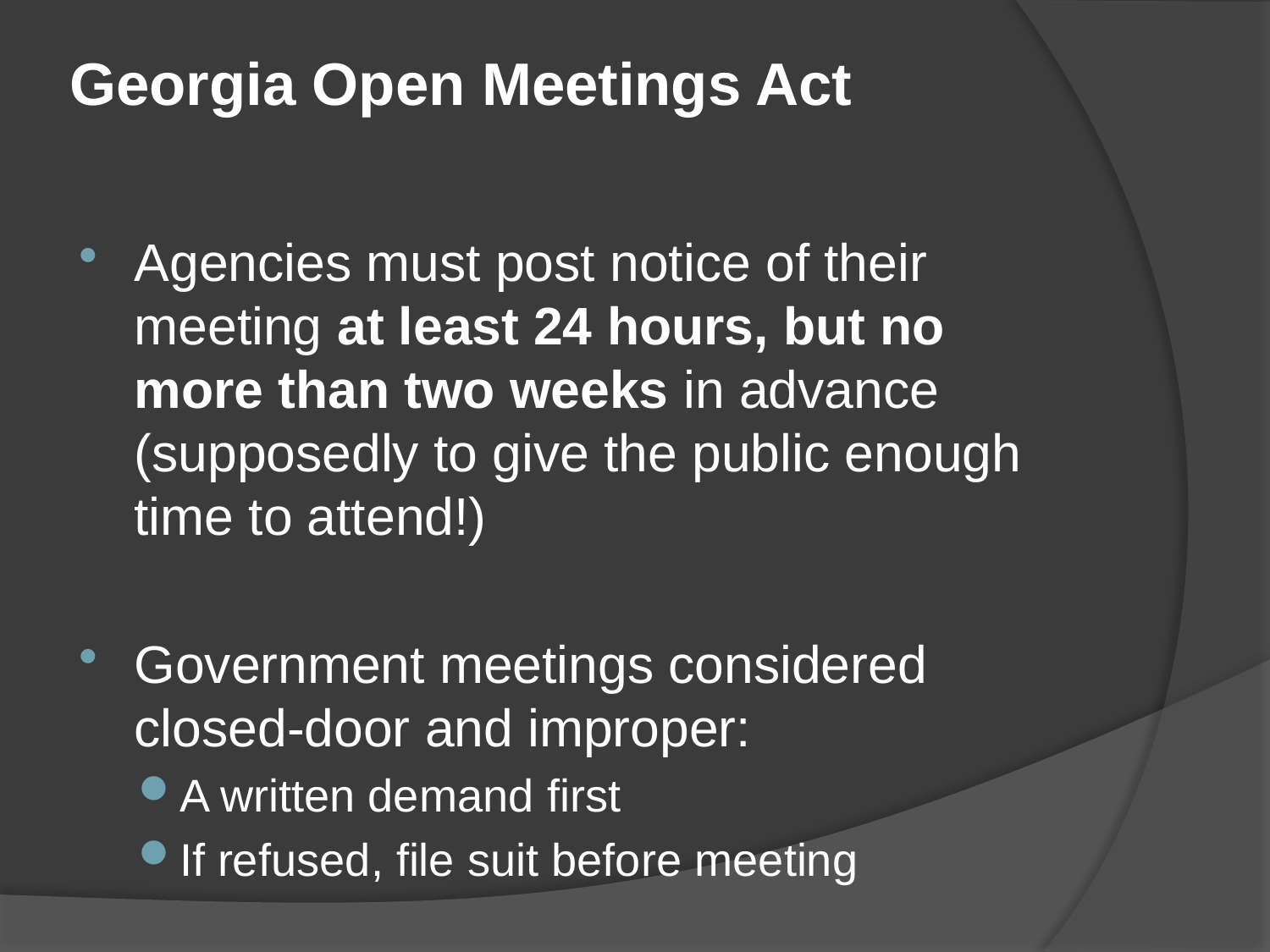

# Georgia Open Meetings Act
Agencies must post notice of their meeting at least 24 hours, but no more than two weeks in advance (supposedly to give the public enough time to attend!)

Government meetings considered closed-door and improper:
A written demand first
If refused, file suit before meeting